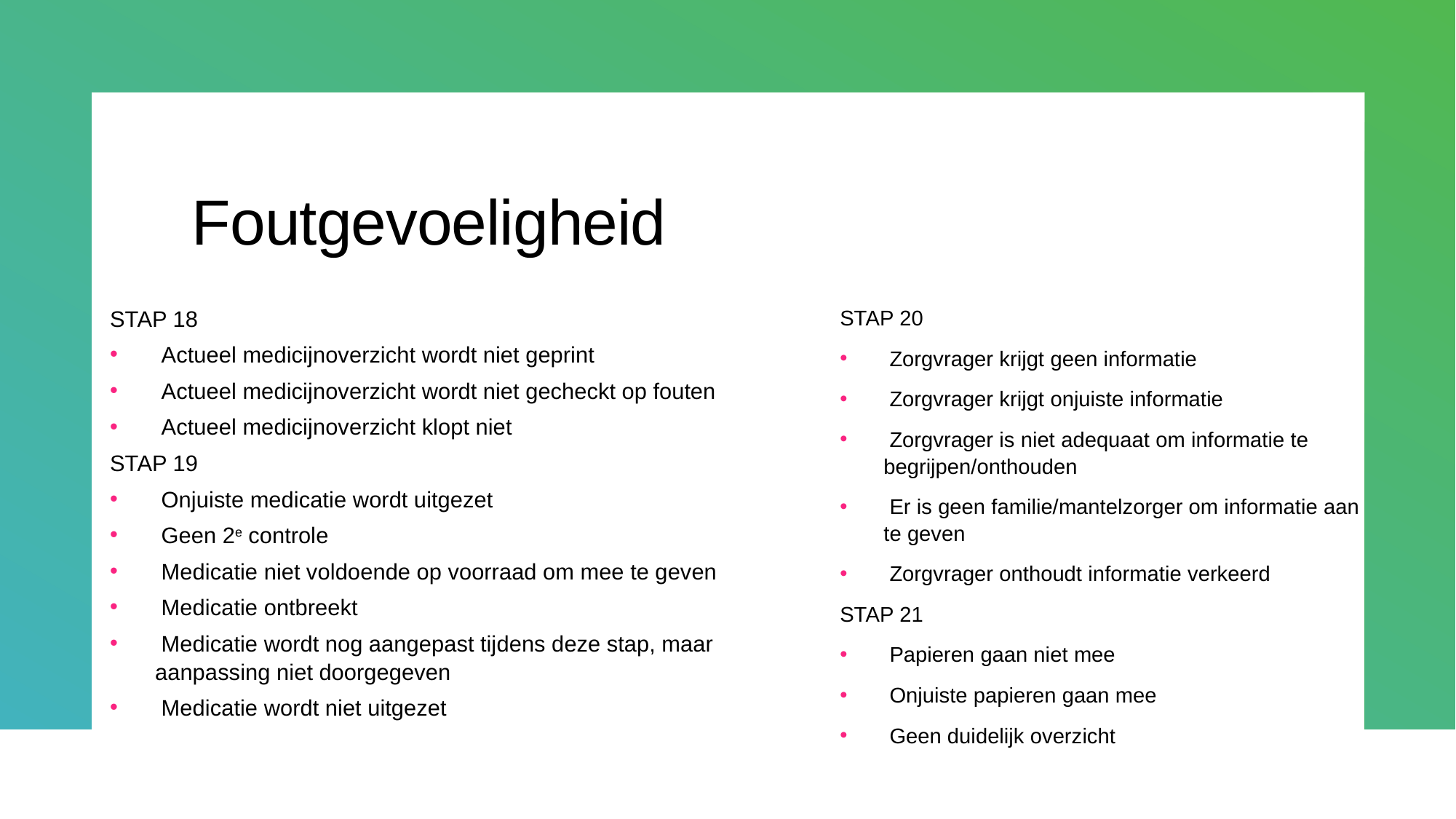

# Foutgevoeligheid
STAP 20
 Zorgvrager krijgt geen informatie
 Zorgvrager krijgt onjuiste informatie
 Zorgvrager is niet adequaat om informatie te begrijpen/onthouden
 Er is geen familie/mantelzorger om informatie aan te geven
 Zorgvrager onthoudt informatie verkeerd
STAP 21
 Papieren gaan niet mee
 Onjuiste papieren gaan mee
 Geen duidelijk overzicht
STAP 18
 Actueel medicijnoverzicht wordt niet geprint
 Actueel medicijnoverzicht wordt niet gecheckt op fouten
 Actueel medicijnoverzicht klopt niet
STAP 19
 Onjuiste medicatie wordt uitgezet
 Geen 2e controle
 Medicatie niet voldoende op voorraad om mee te geven
 Medicatie ontbreekt
 Medicatie wordt nog aangepast tijdens deze stap, maar aanpassing niet doorgegeven
 Medicatie wordt niet uitgezet